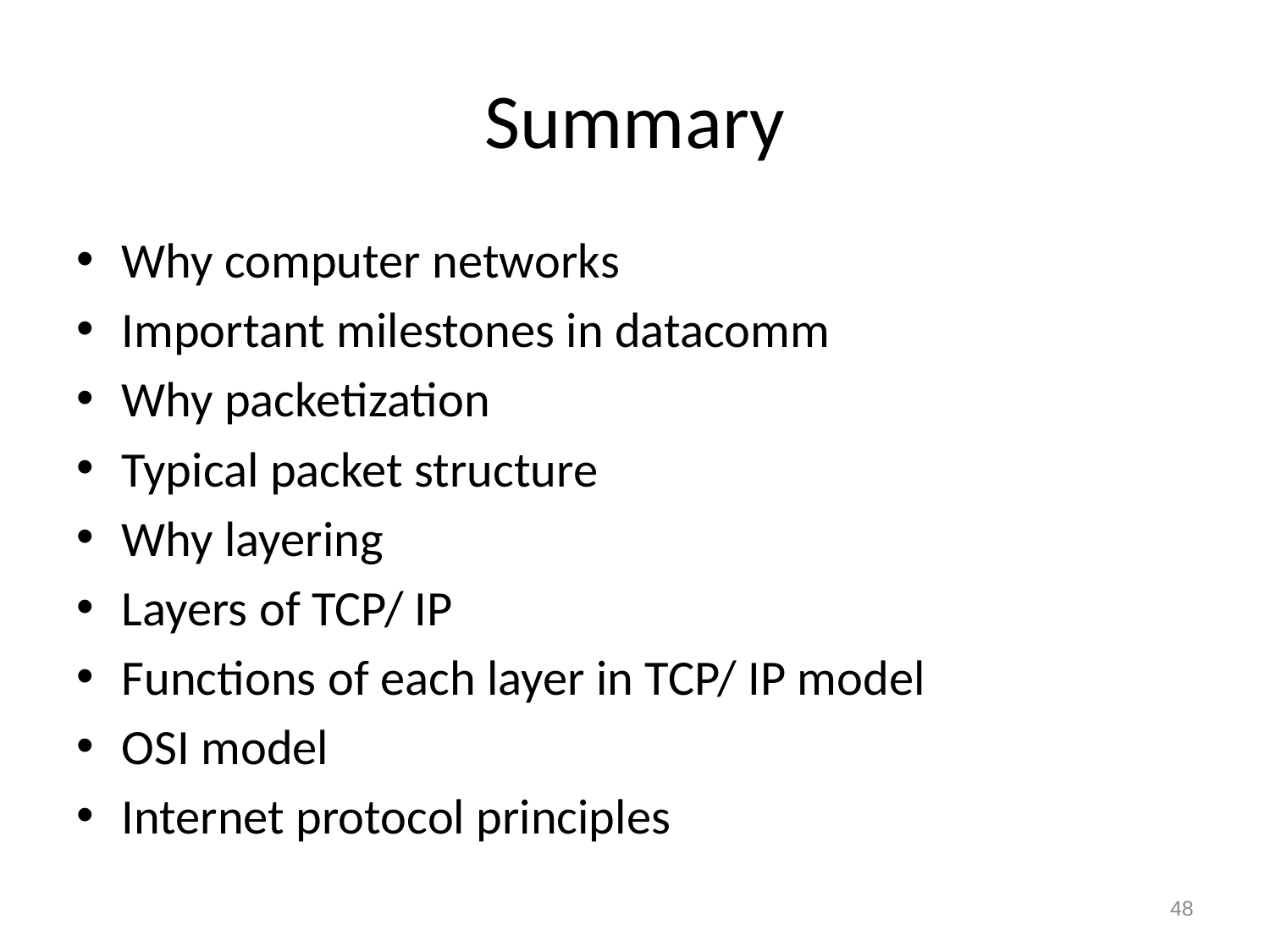

# Summary
Why computer networks
Important milestones in datacomm
Why packetization
Typical packet structure
Why layering
Layers of TCP/ IP
Functions of each layer in TCP/ IP model
OSI model
Internet protocol principles
48